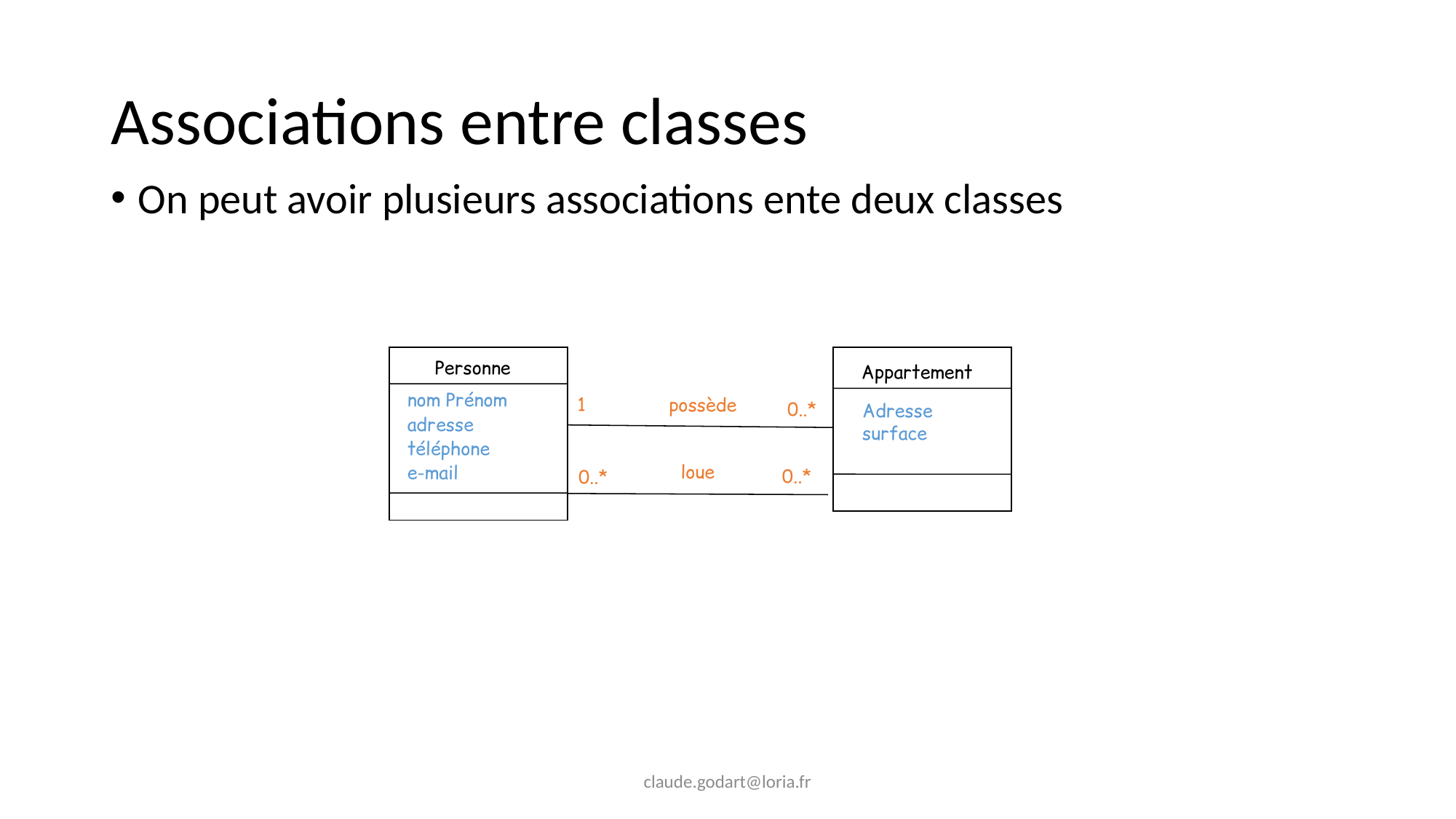

# Associations entre classes
On peut avoir plusieurs associations ente deux classes

Personne
Appartement

1
possède
0..*

nom Prénom
adresse
téléphone
e-mail
Adresse
surface
loue
0..*

0..*

claude.godart@loria.fr